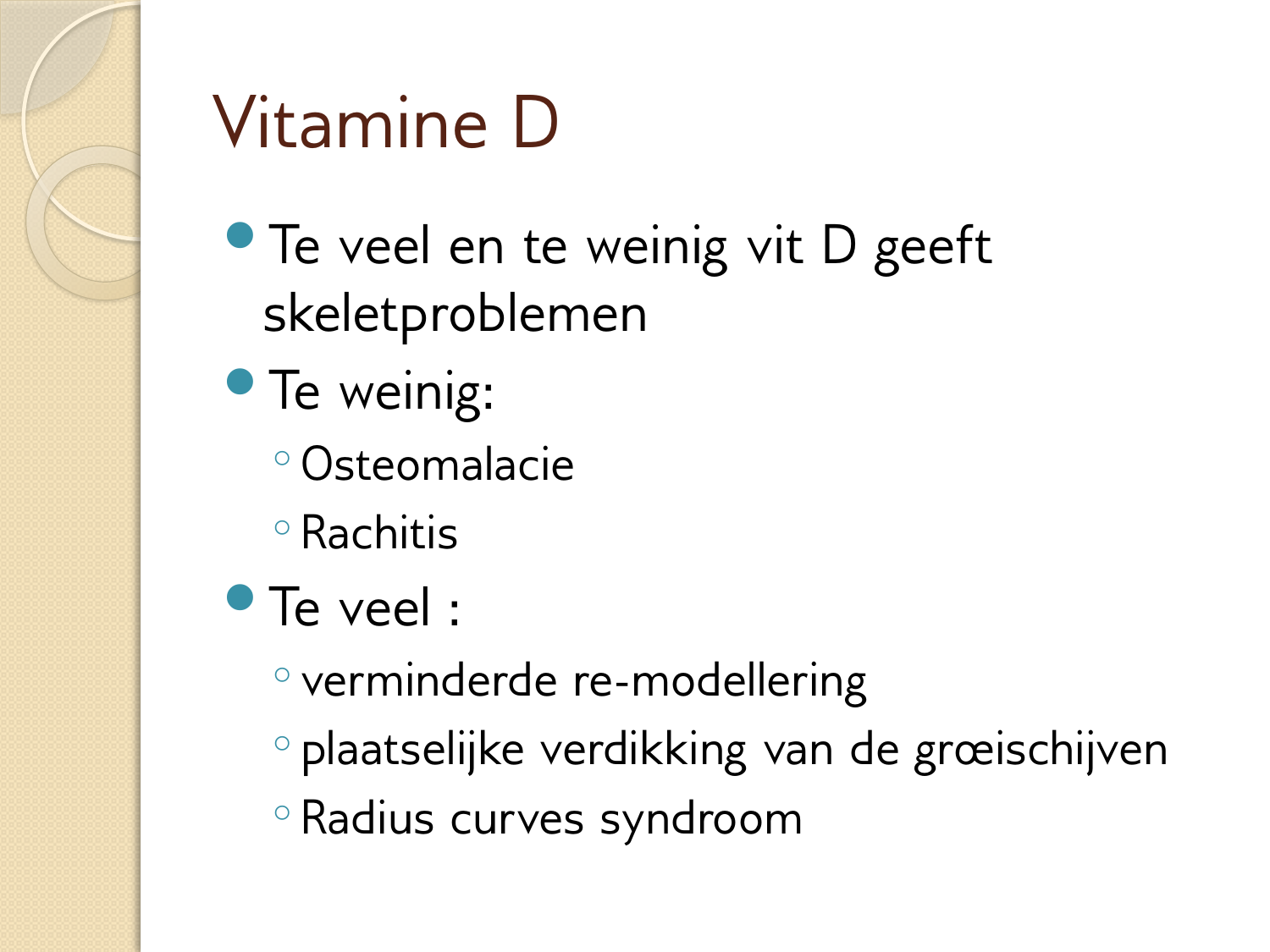

# Vitamine D
Te veel en te weinig vit D geeft skeletproblemen
Te weinig:
Osteomalacie
Rachitis
Te veel :
verminderde re-modellering
plaatselijke verdikking van de groeischijven
Radius curves syndroom